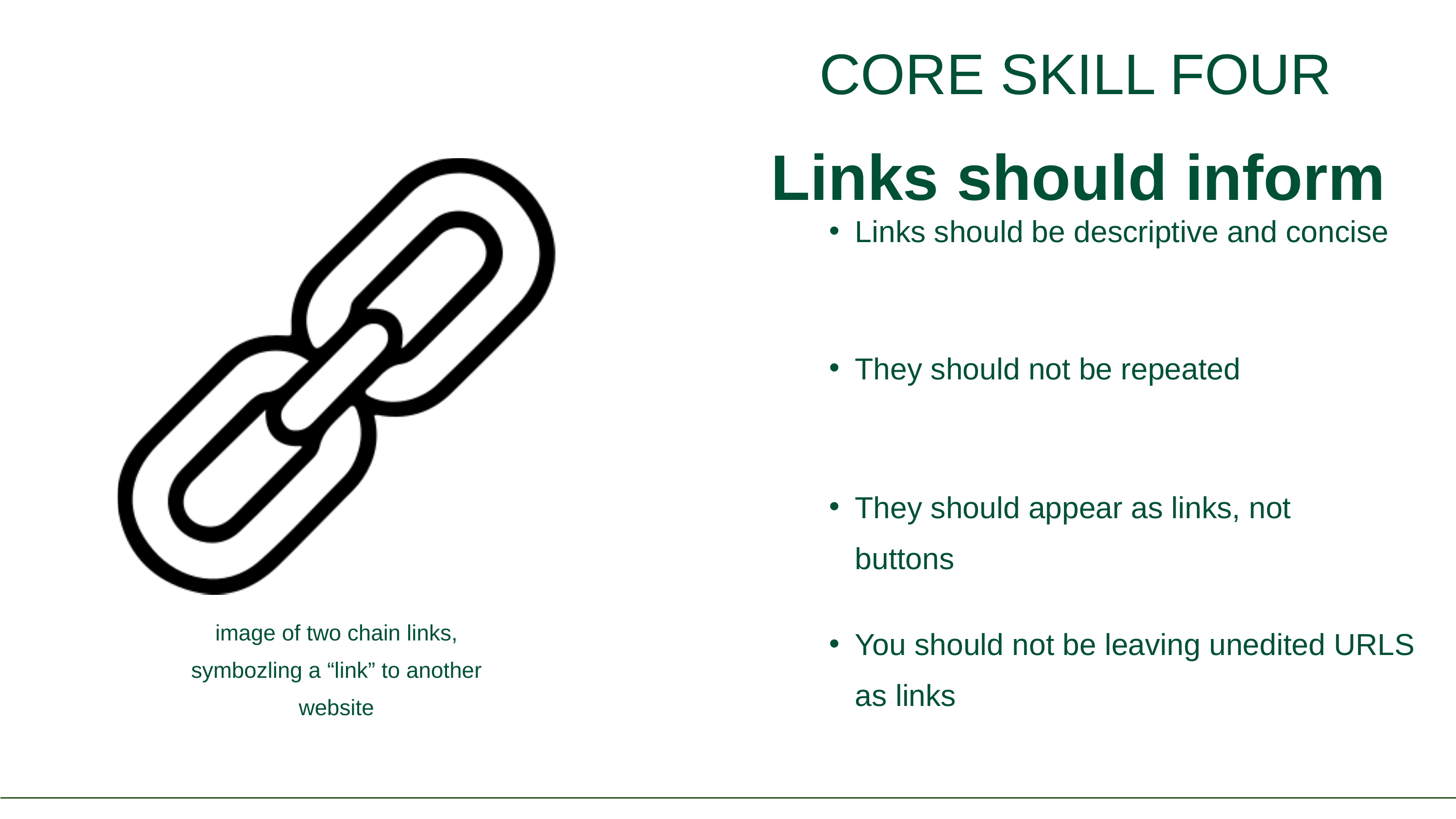

CORE SKILL FOUR
Links should inform

Links should be descriptive and concise
They should not be repeated
They should appear as links, not buttons
image of two chain links, symbozling a “link” to another website
You should not be leaving unedited URLS as links